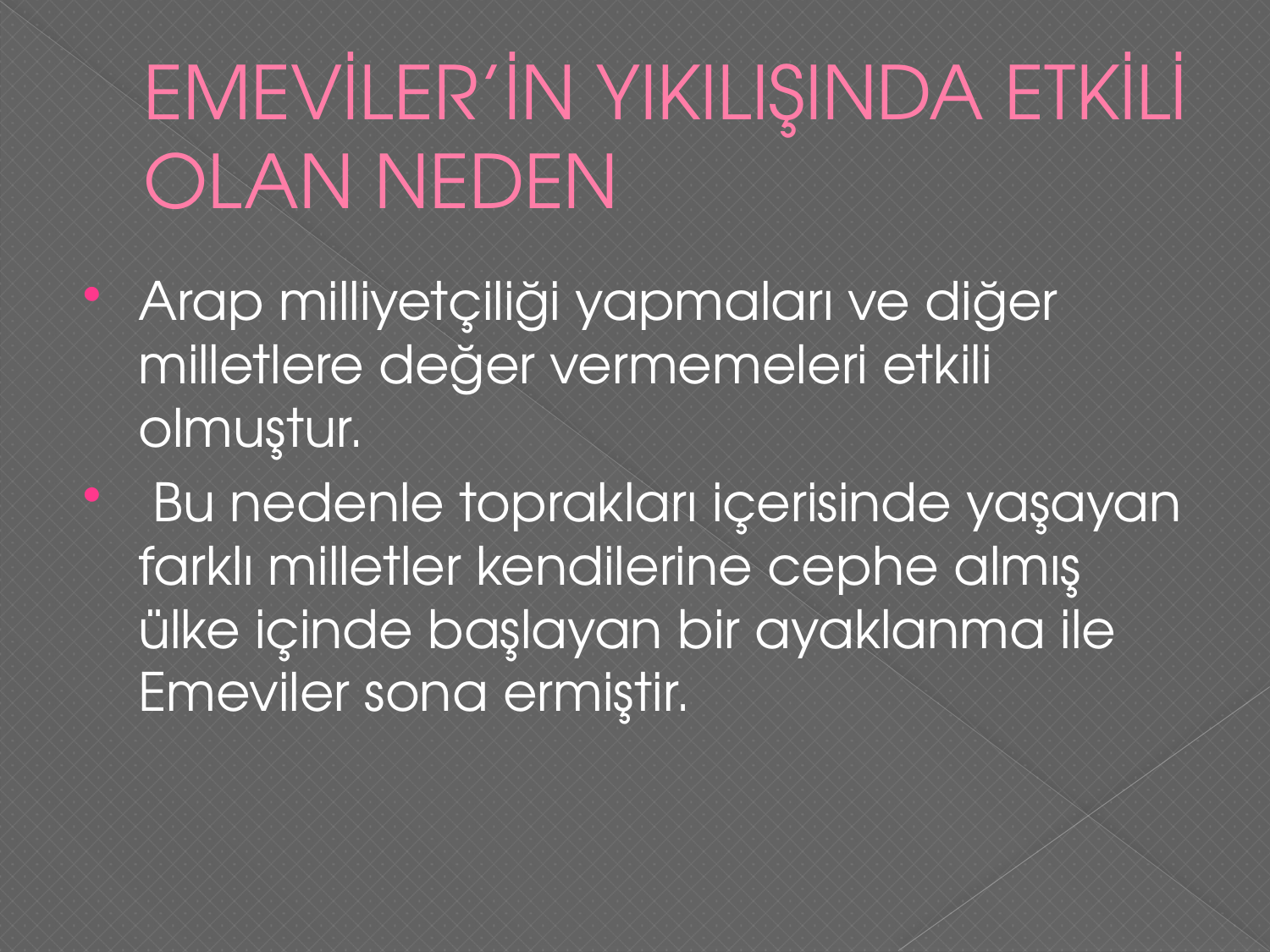

# EMEVİLER’İN YIKILIŞINDA ETKİLİ OLAN NEDEN
Arap milliyetçiliği yapmaları ve diğer milletlere değer vermemeleri etkili olmuştur.
 Bu nedenle toprakları içerisinde yaşayan farklı milletler kendilerine cephe almış ülke içinde başlayan bir ayaklanma ile Emeviler sona ermiştir.